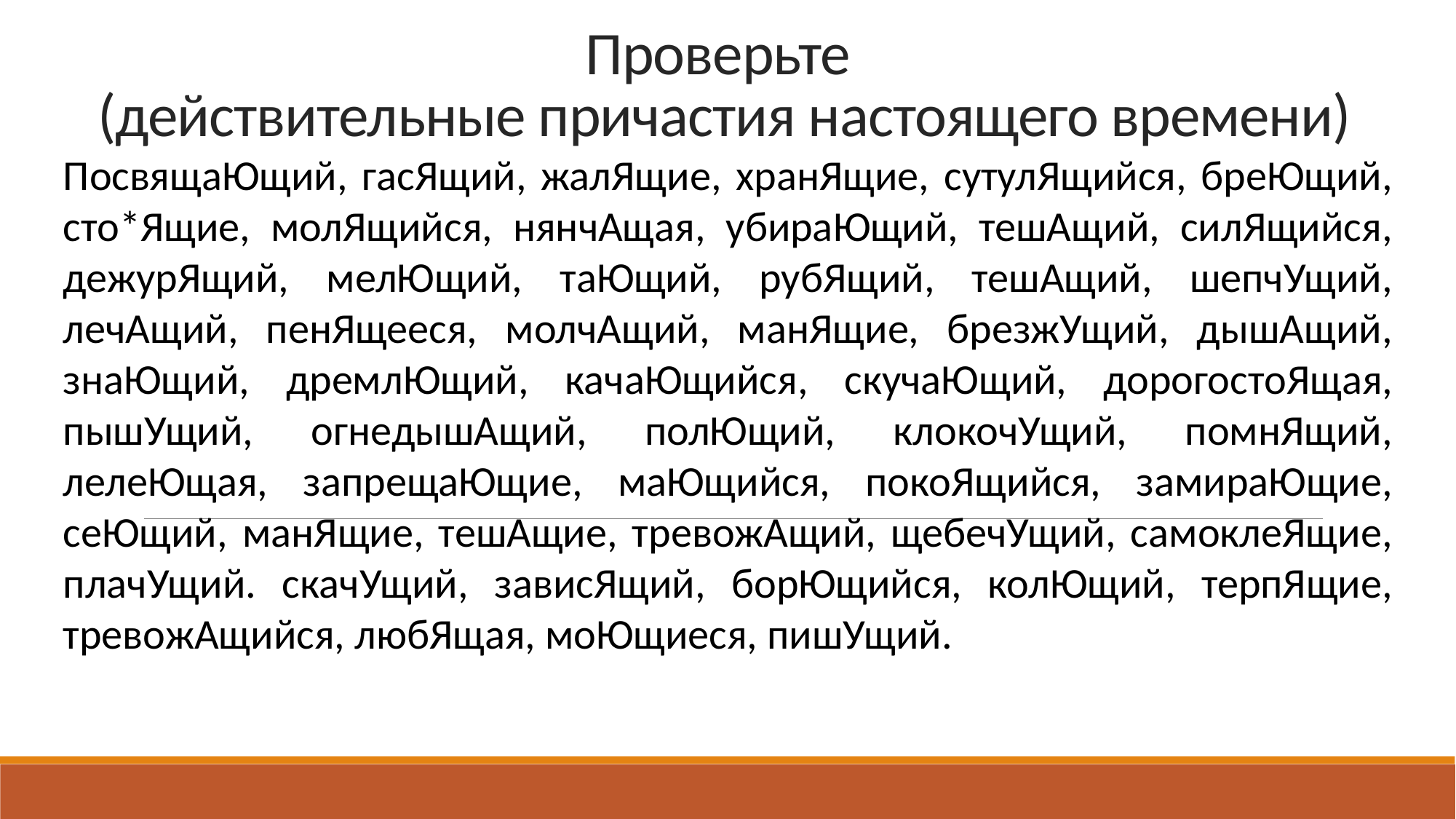

# Проверьте (действительные причастия настоящего времени)

ПосвящаЮщий, гасЯщий, жалЯщие, хранЯщие, сутулЯщийся, бреЮщий, сто*Ящие, молЯщийся, нянчАщая, убираЮщий, тешАщий, силЯщийся, дежурЯщий, мелЮщий, таЮщий, рубЯщий, тешАщий, шепчУщий, лечАщий, пенЯщееся, молчАщий, манЯщие, брезжУщий, дышАщий, знаЮщий, дремлЮщий, качаЮщийся, скучаЮщий, дорогостоЯщая, пышУщий, огнедышАщий, полЮщий, клокочУщий, помнЯщий, лелеЮщая, запрещаЮщие, маЮщийся, покоЯщийся, замираЮщие, сеЮщий, манЯщие, тешАщие, тревожАщий, щебечУщий, самоклеЯщие, плачУщий. скачУщий, зависЯщий, борЮщийся, колЮщий, терпЯщие, тревожАщийся, любЯщая, моЮщиеся, пишУщий.